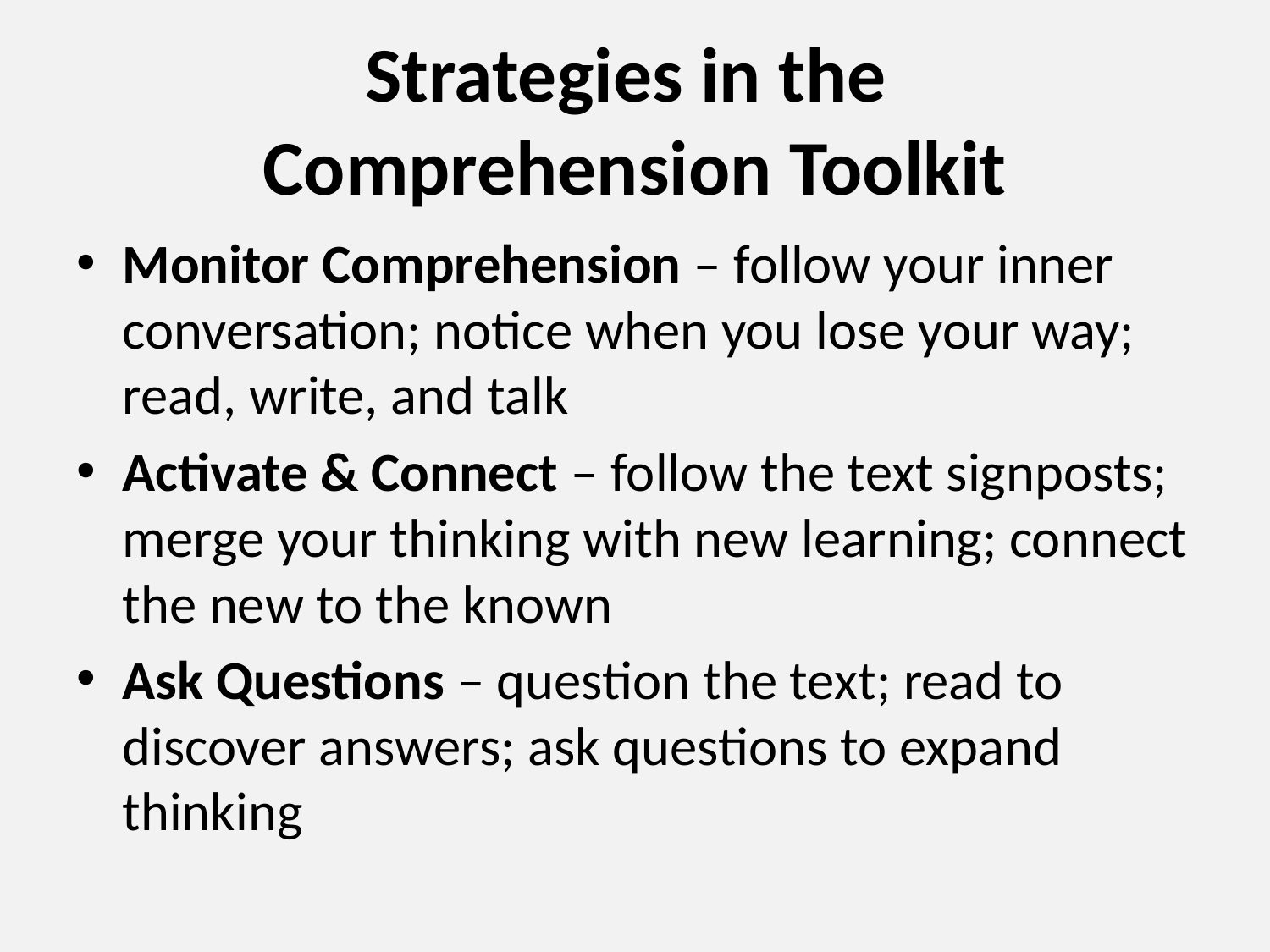

# Strategies in the Comprehension Toolkit
Monitor Comprehension – follow your inner conversation; notice when you lose your way; read, write, and talk
Activate & Connect – follow the text signposts; merge your thinking with new learning; connect the new to the known
Ask Questions – question the text; read to discover answers; ask questions to expand thinking